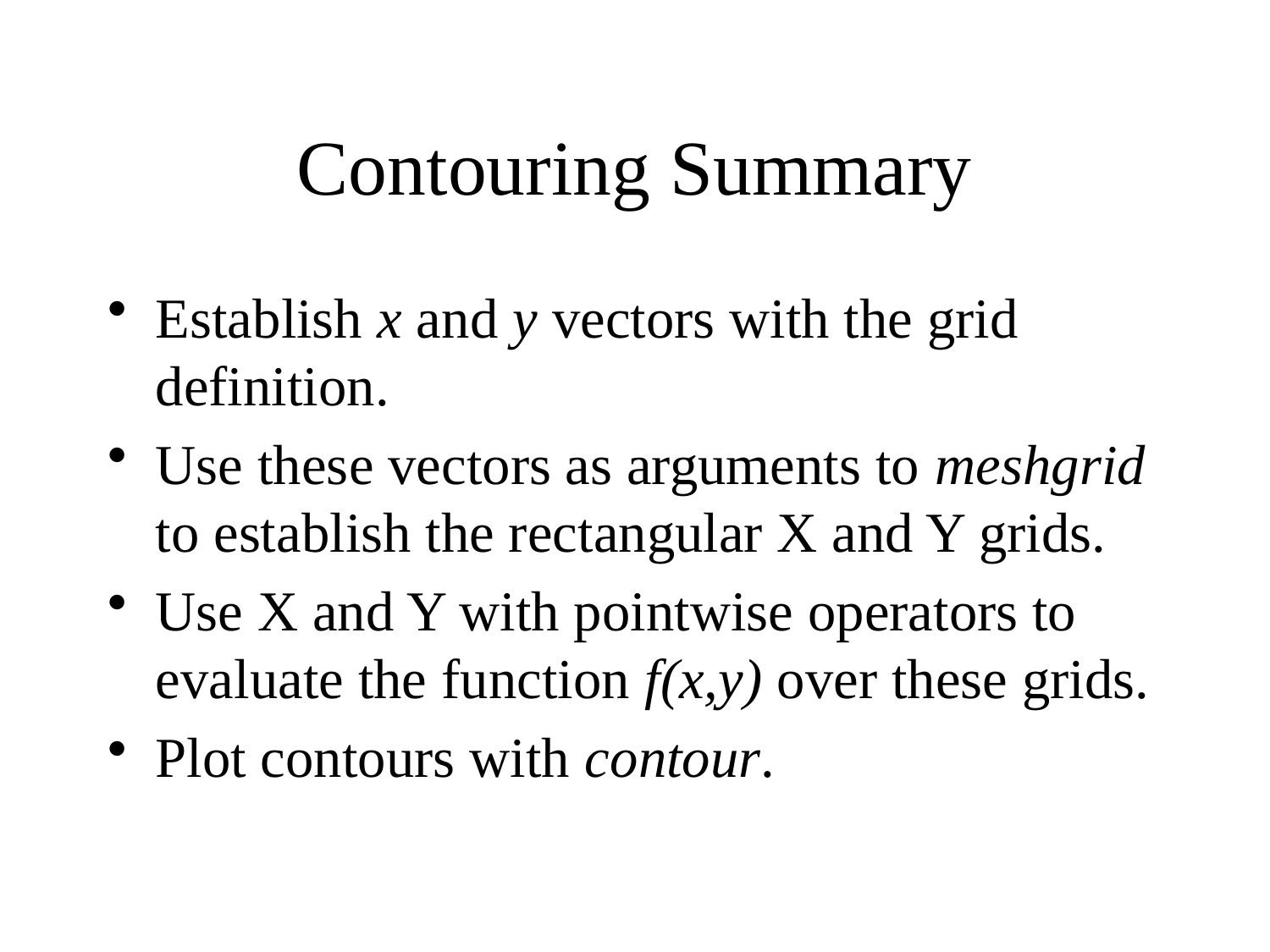

# Contouring Summary
Establish x and y vectors with the grid definition.
Use these vectors as arguments to meshgrid to establish the rectangular X and Y grids.
Use X and Y with pointwise operators to evaluate the function f(x,y) over these grids.
Plot contours with contour.